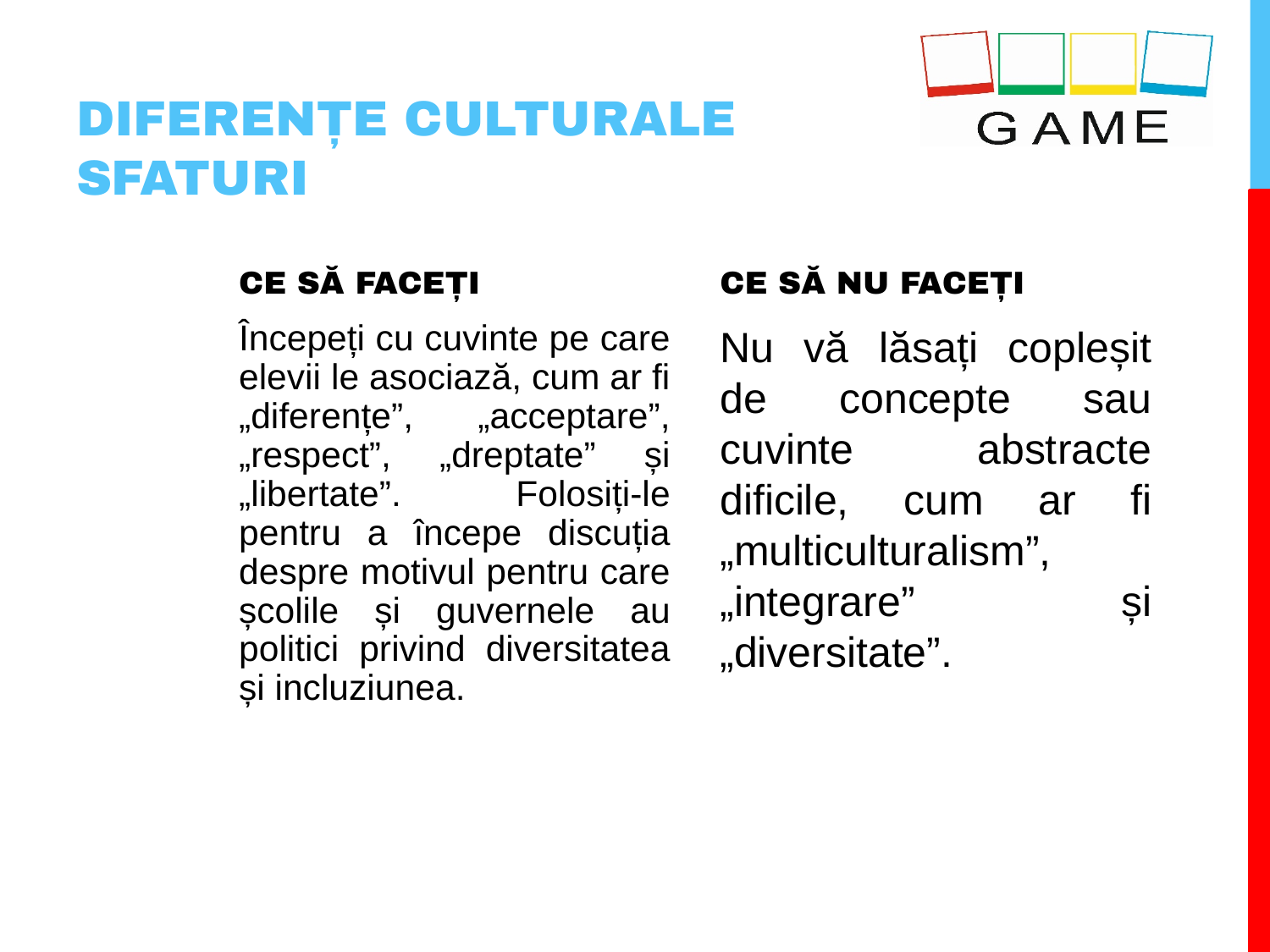

# DIFERENȚE CULTURALE SFATURI
CE SĂ FACEȚI
CE SĂ NU FACEȚI
Începeți cu cuvinte pe care elevii le asociază, cum ar fi „diferențe”, „acceptare”, „respect”, „dreptate” și „libertate”. Folosiți-le pentru a începe discuția despre motivul pentru care școlile și guvernele au politici privind diversitatea și incluziunea.

Nu vă lăsați copleșit de concepte sau cuvinte abstracte dificile, cum ar fi „multiculturalism”, „integrare” și „diversitate”.